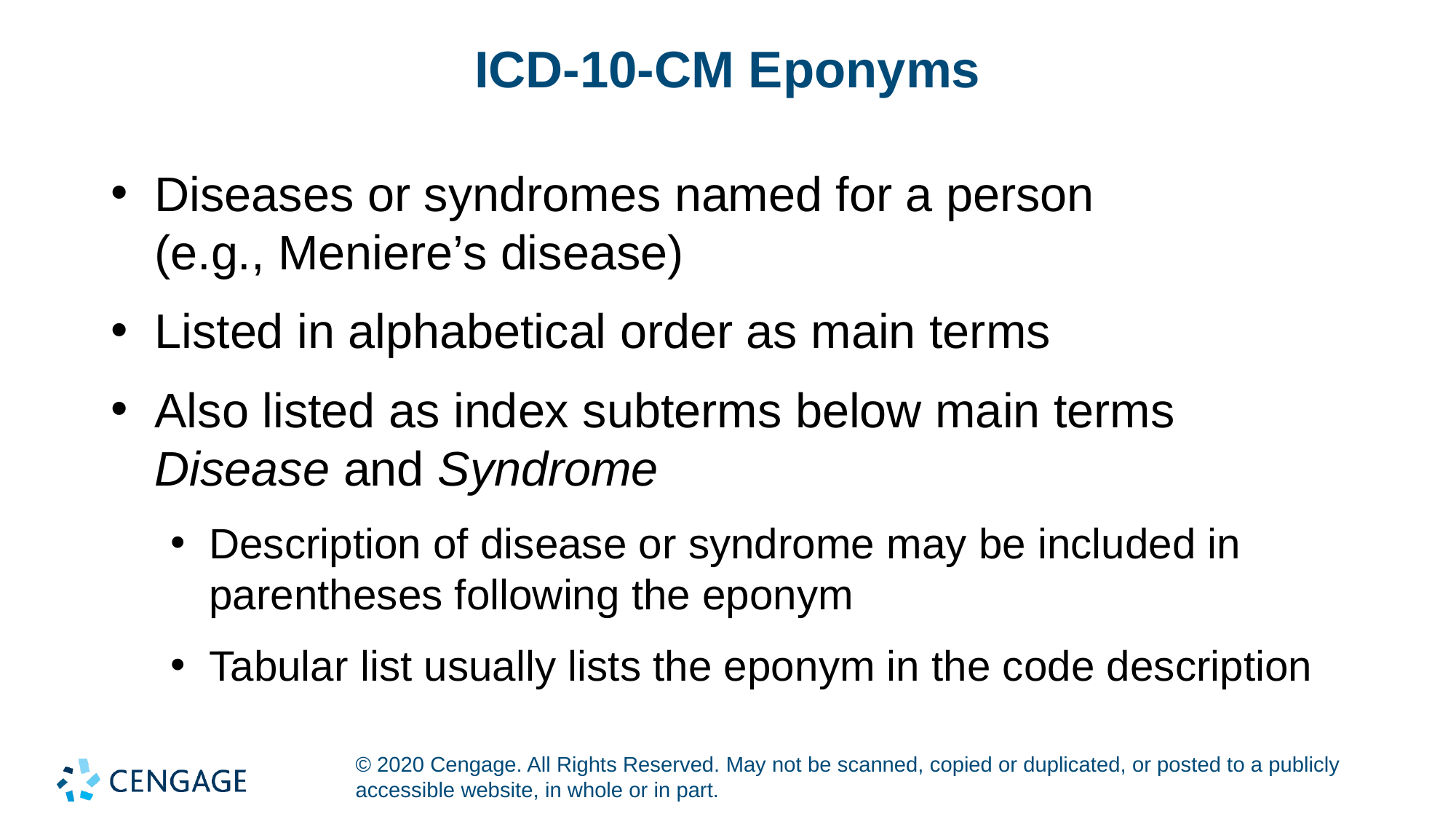

# ICD-10-CM Eponyms
Diseases or syndromes named for a person
(e.g., Meniere’s disease)
Listed in alphabetical order as main terms
Also listed as index subterms below main terms Disease and Syndrome
Description of disease or syndrome may be included in parentheses following the eponym
Tabular list usually lists the eponym in the code description